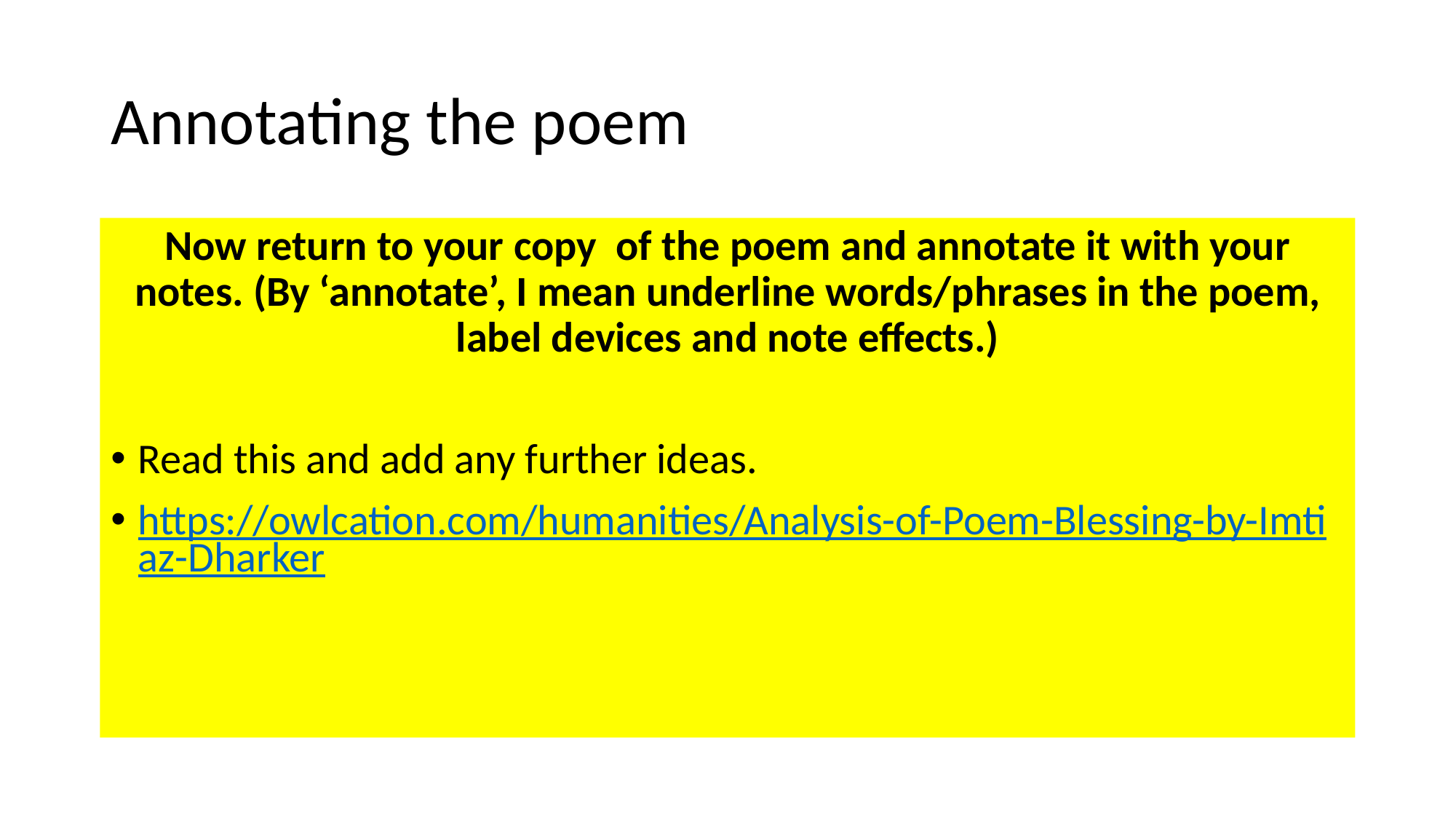

# Annotating the poem
Now return to your copy  of the poem and annotate it with your notes. (By ‘annotate’, I mean underline words/phrases in the poem, label devices and note effects.)

Read this and add any further ideas.
https://owlcation.com/humanities/Analysis-of-Poem-Blessing-by-Imtiaz-Dharker